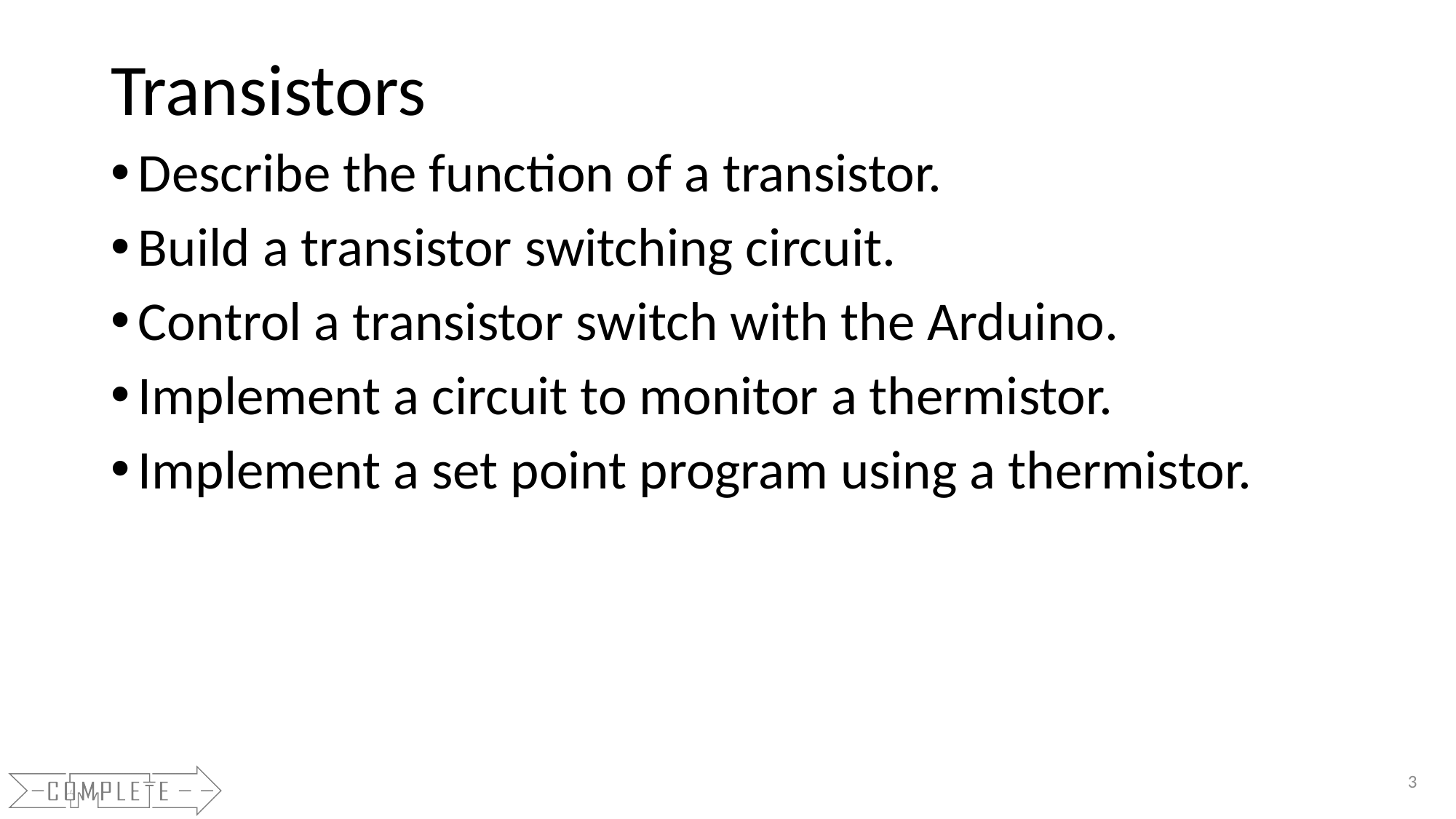

# Transistors
Describe the function of a transistor.
Build a transistor switching circuit.
Control a transistor switch with the Arduino.
Implement a circuit to monitor a thermistor.
Implement a set point program using a thermistor.

3